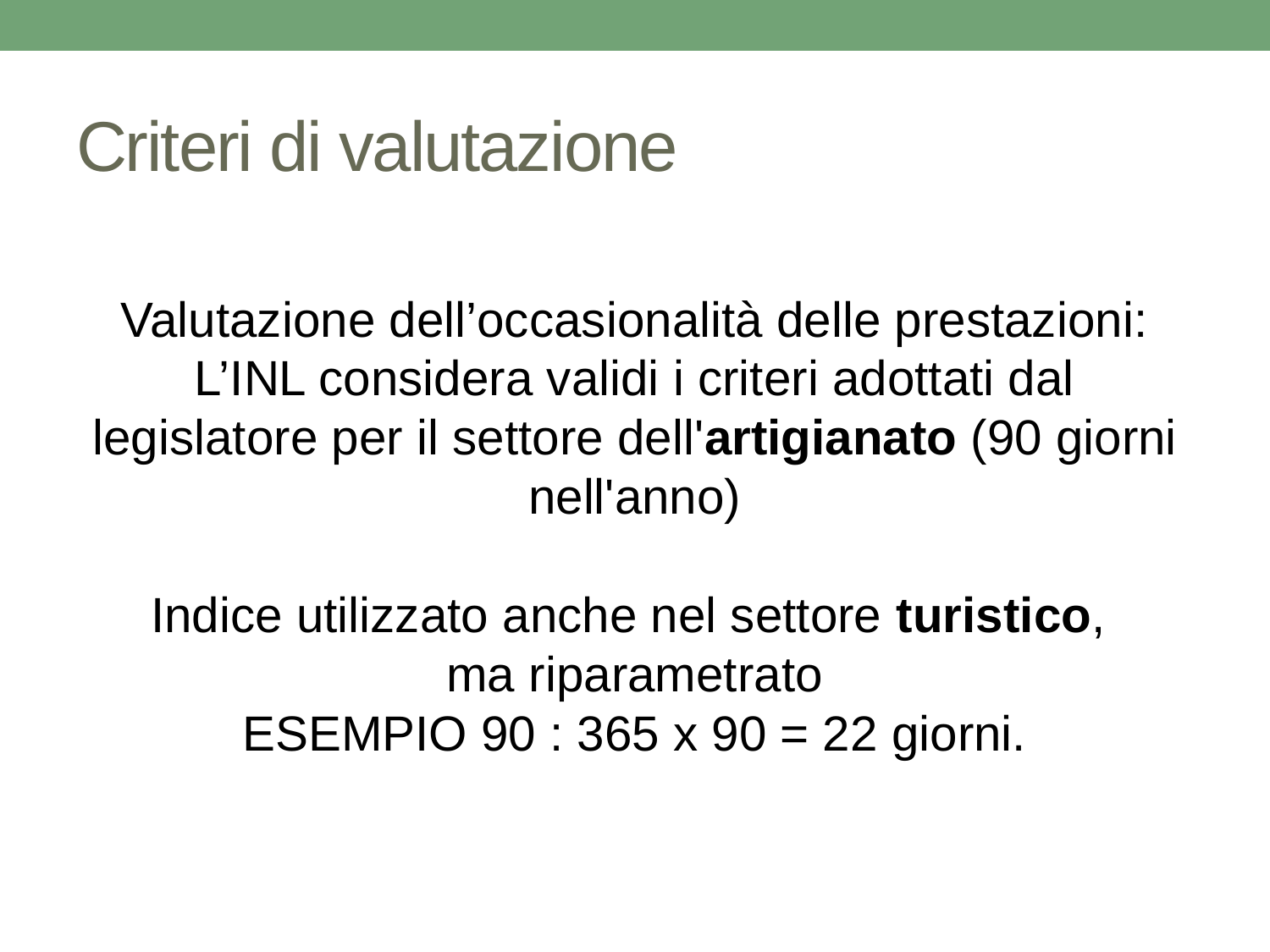

# Criteri di valutazione

Valutazione dell’occasionalità delle prestazioni:
L’INL considera validi i criteri adottati dal legislatore per il settore dell'artigianato (90 giorni nell'anno)

Indice utilizzato anche nel settore turistico,
ma riparametrato
ESEMPIO 90 : 365 x 90 = 22 giorni.